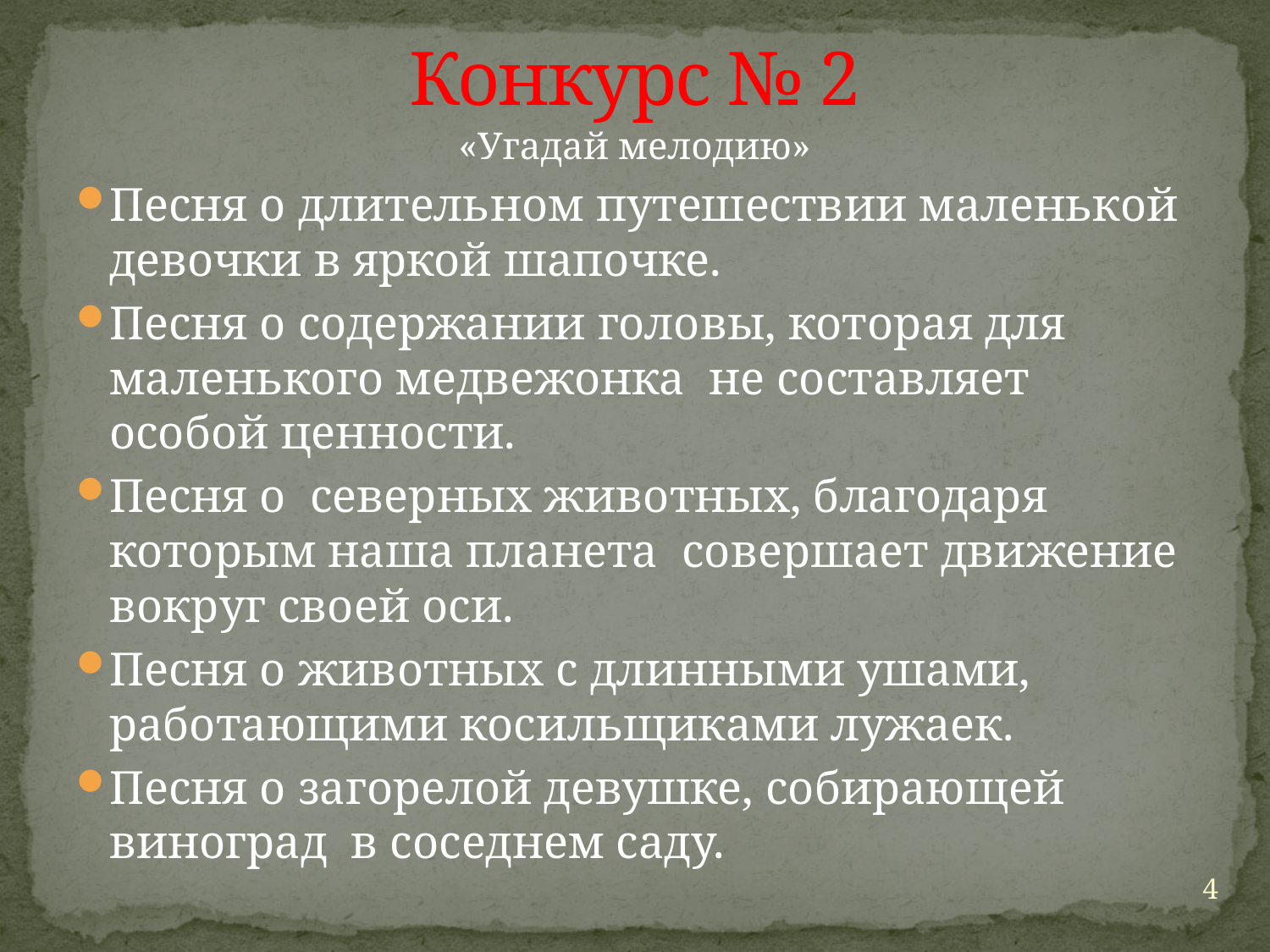

# Конкурс № 2
«Угадай мелодию»
Песня о длительном путешествии маленькой девочки в яркой шапочке.
Песня о содержании головы, которая для маленького медвежонка  не составляет особой ценности.
Песня о  северных животных, благодаря которым наша планета  совершает движение вокруг своей оси.
Песня о животных с длинными ушами, работающими косильщиками лужаек.
Песня о загорелой девушке, собирающей  виноград  в соседнем саду.

4